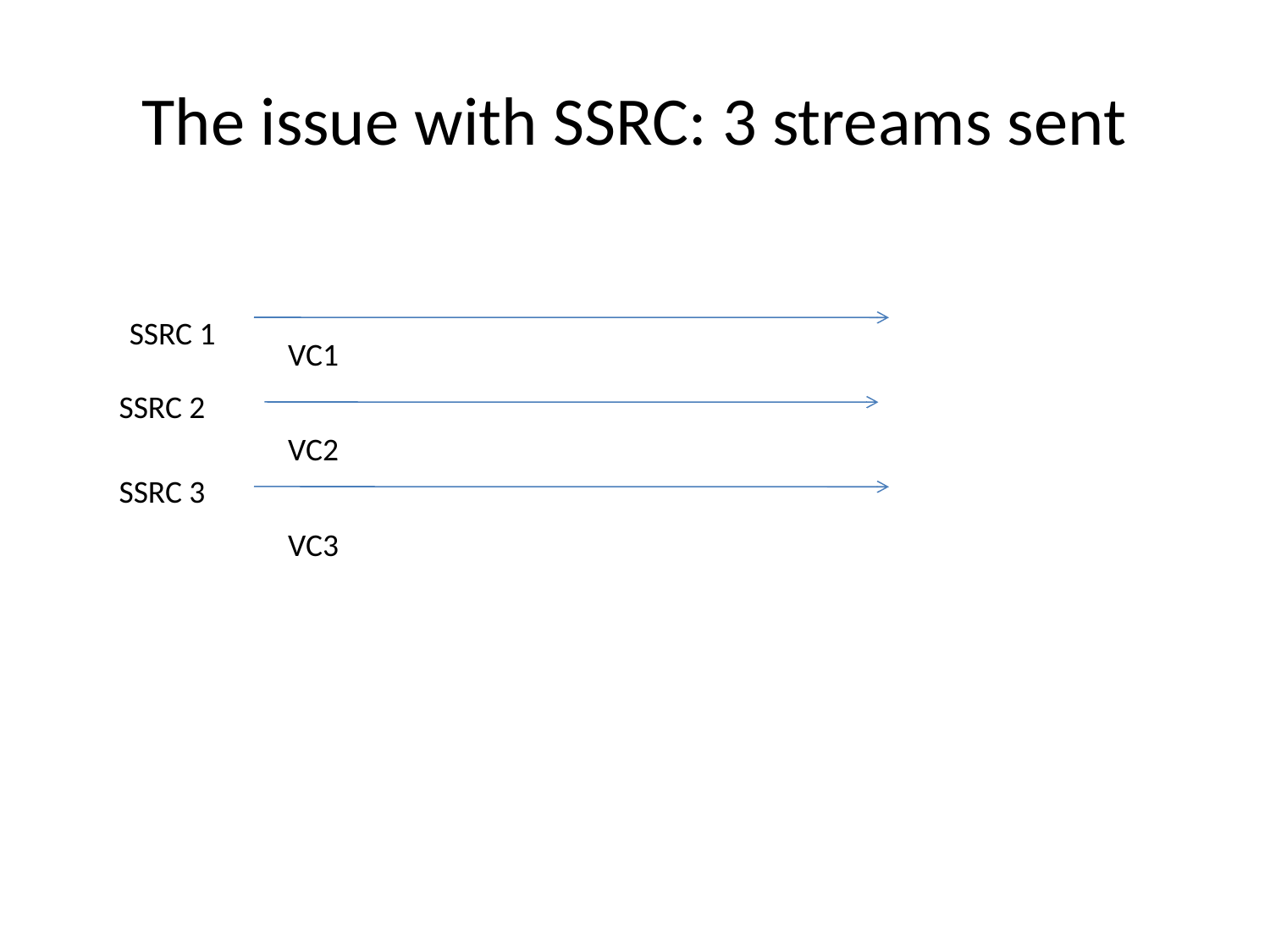

# The issue with SSRC: 3 streams sent
SSRC 1
VC1
SSRC 2
VC2
SSRC 3
VC3